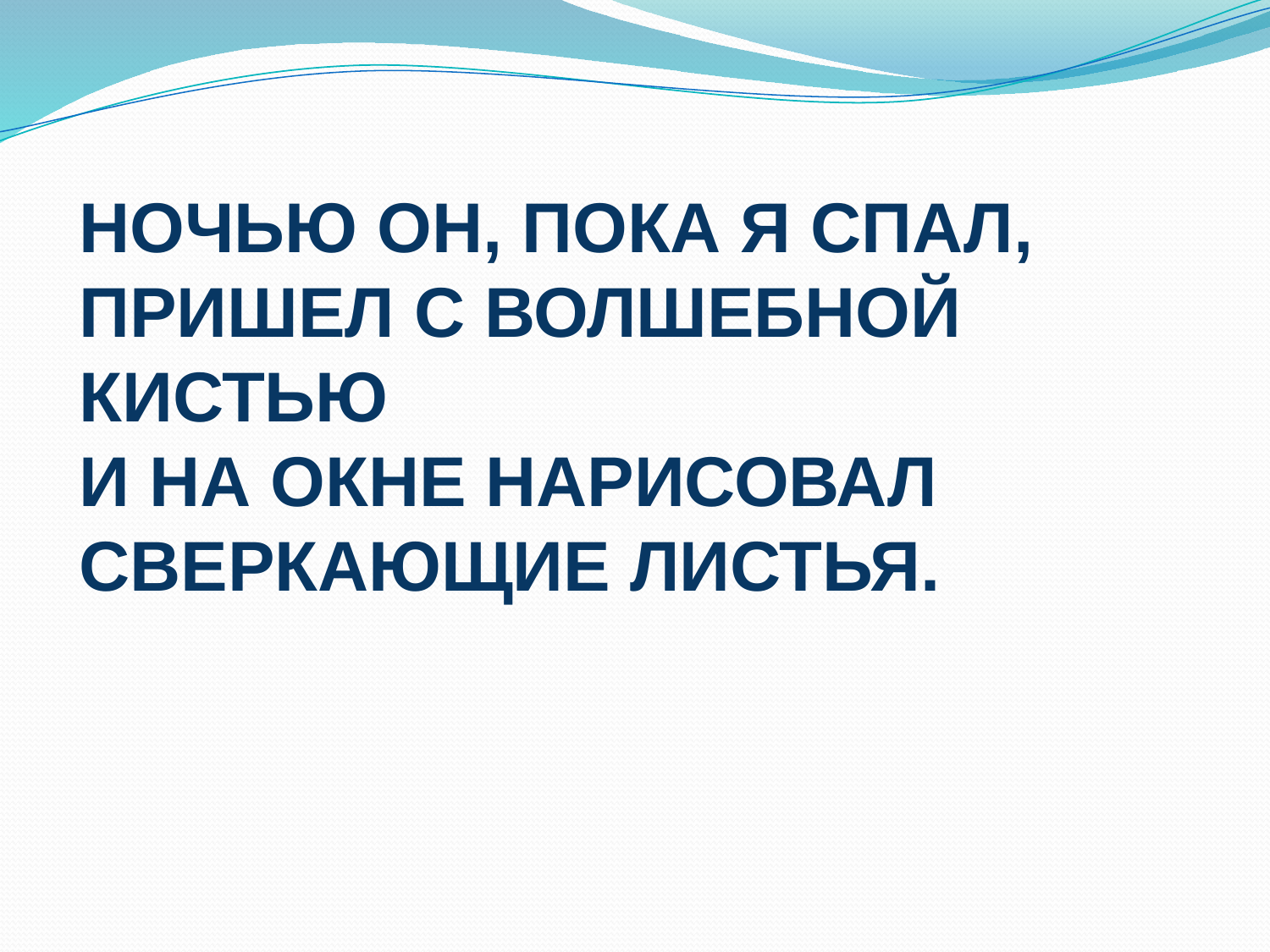

# НОЧЬЮ ОН, ПОКА Я СПАЛ, ПРИШЕЛ С ВОЛШЕБНОЙ КИСТЬЮ И НА ОКНЕ НАРИСОВАЛ СВЕРКАЮЩИЕ ЛИСТЬЯ.